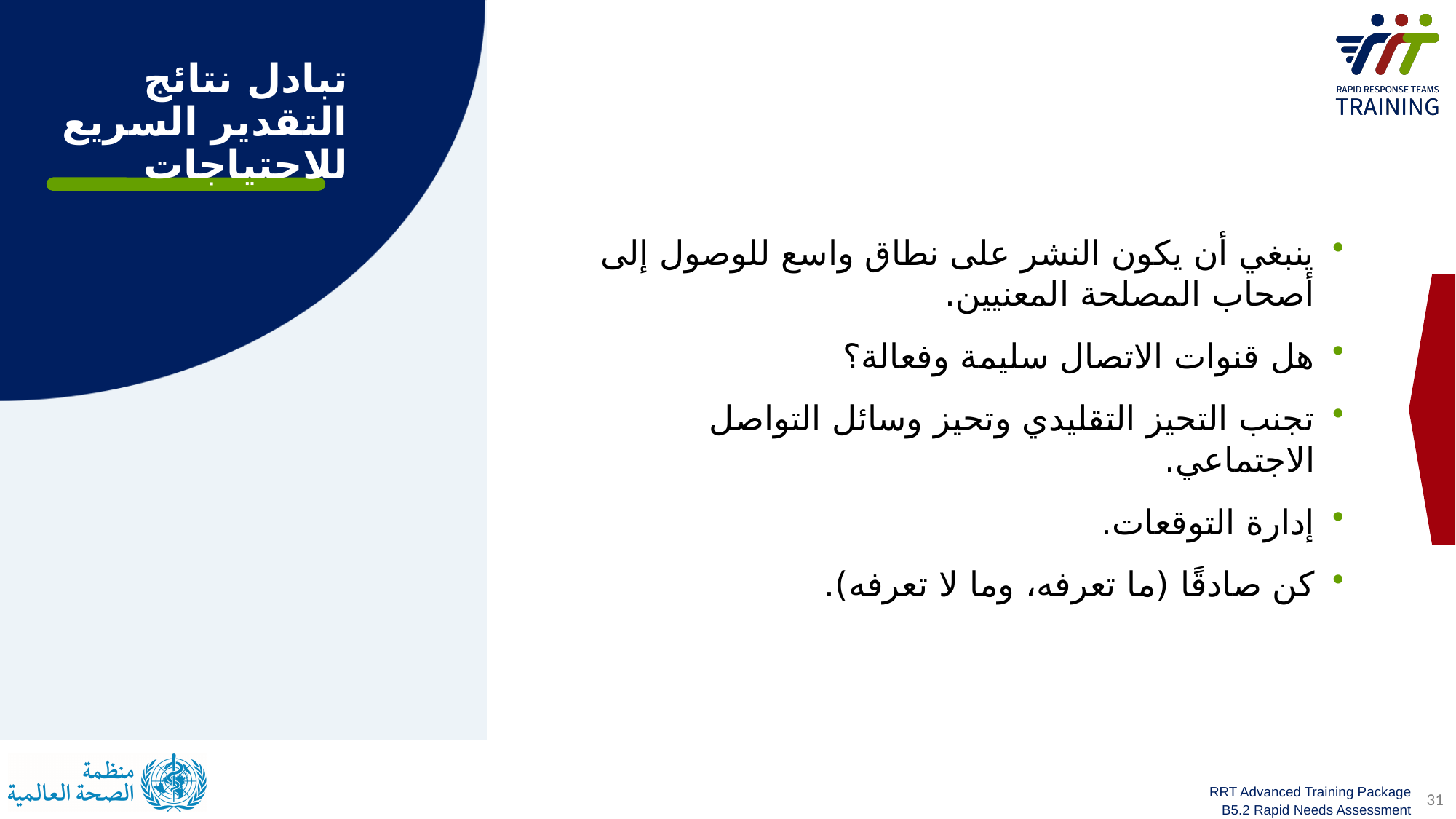

تبادل نتائج التقدير السريع للاحتياجات
ينبغي أن يكون النشر على نطاق واسع للوصول إلى أصحاب المصلحة المعنيين.
هل قنوات الاتصال سليمة وفعالة؟
تجنب التحيز التقليدي وتحيز وسائل التواصل الاجتماعي.
إدارة التوقعات.
كن صادقًا (ما تعرفه، وما لا تعرفه).